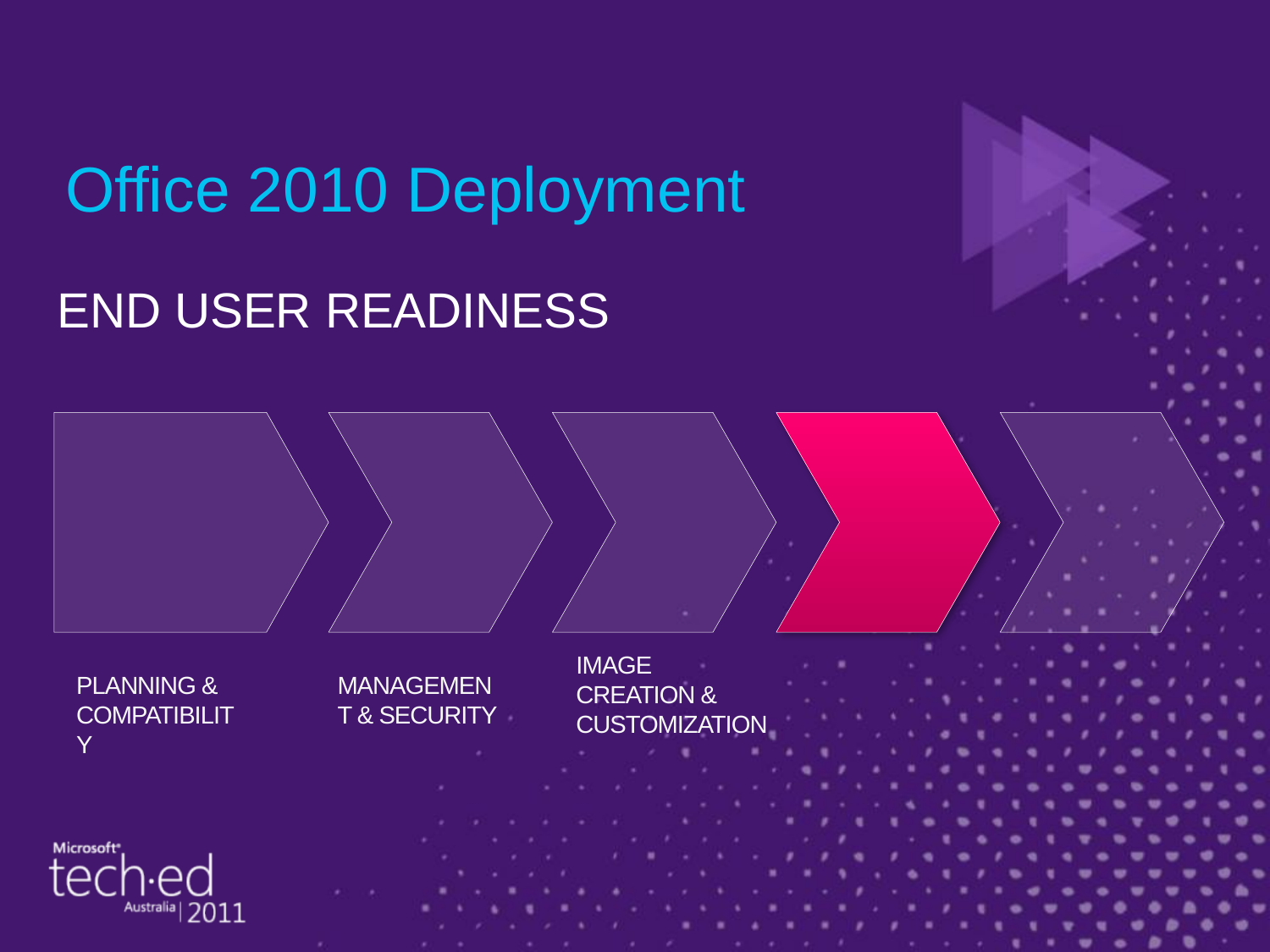

# Office 2010 Deployment
END USER READINESS

IMAGE CREATION & CUSTOMIZATION
PLANNING & COMPATIBILITY
MANAGEMENT & SECURITY